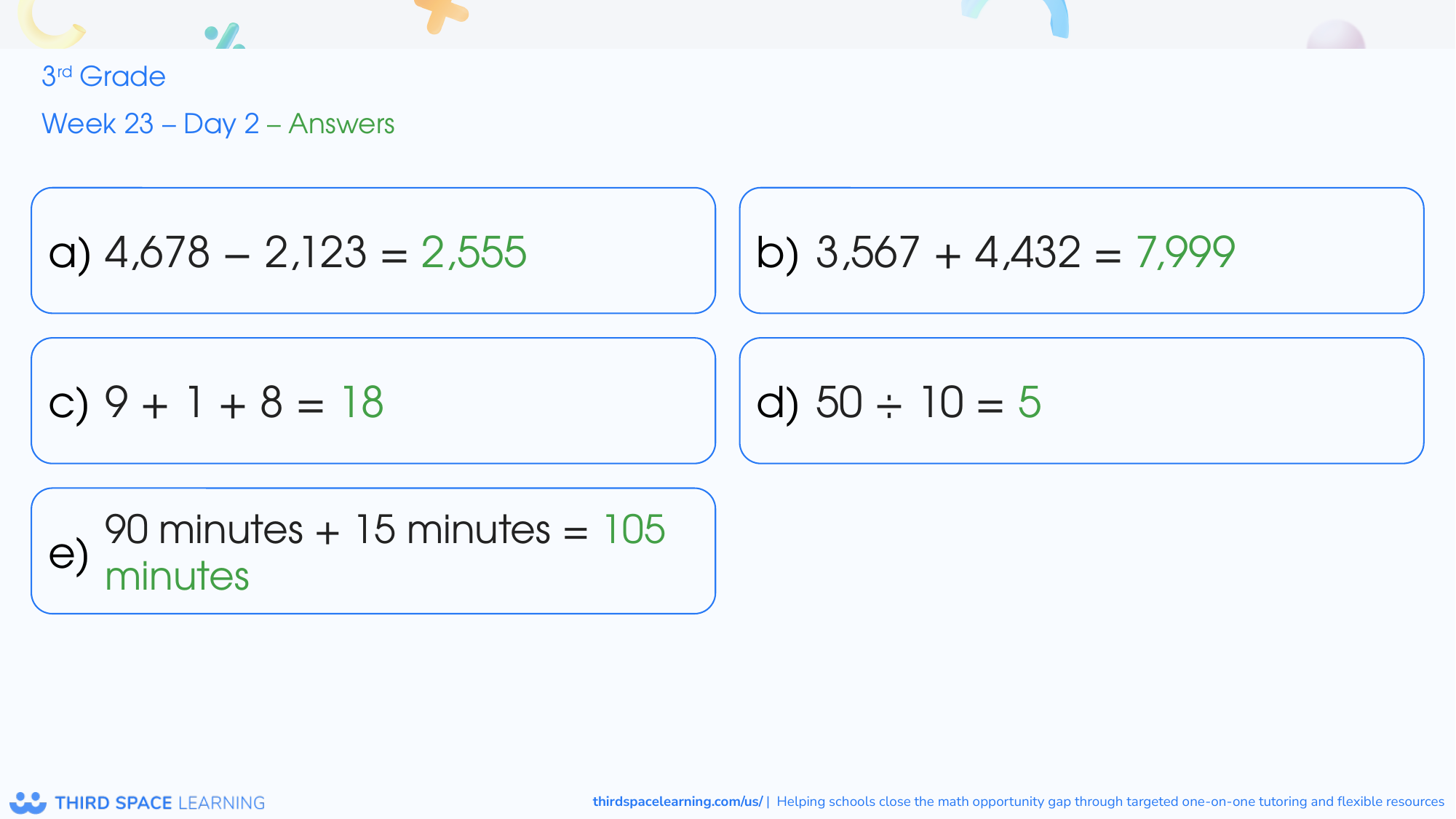

3rd Grade
Week 23 – Day 2 – Answers
4,678 − 2,123 = 2,555
3,567 + 4,432 = 7,999
9 + 1 + 8 = 18
50 ÷ 10 = 5
90 minutes + 15 minutes = 105 minutes